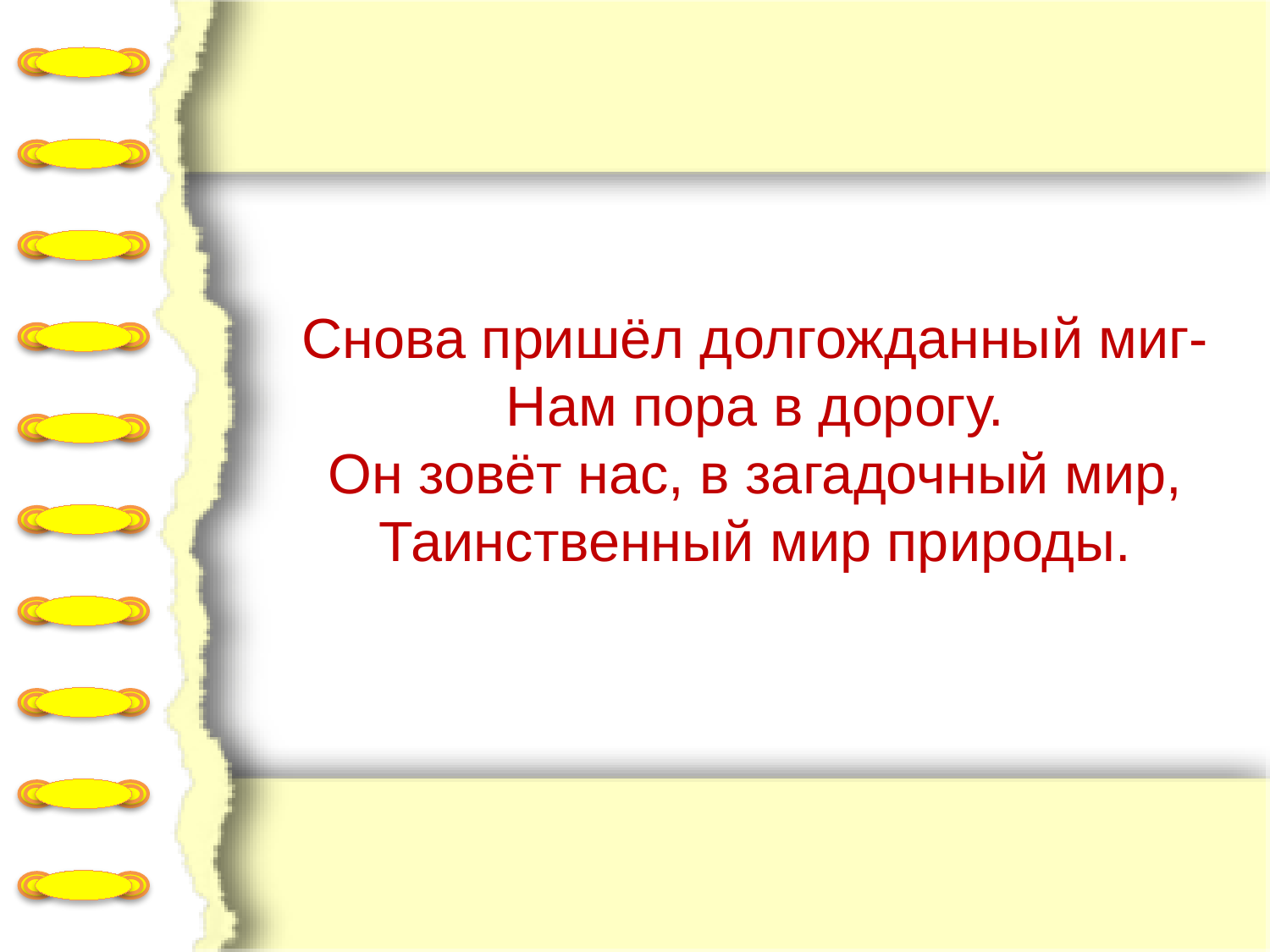

Снова пришёл долгожданный миг-
Нам пора в дорогу.
Он зовёт нас, в загадочный мир,
Таинственный мир природы.